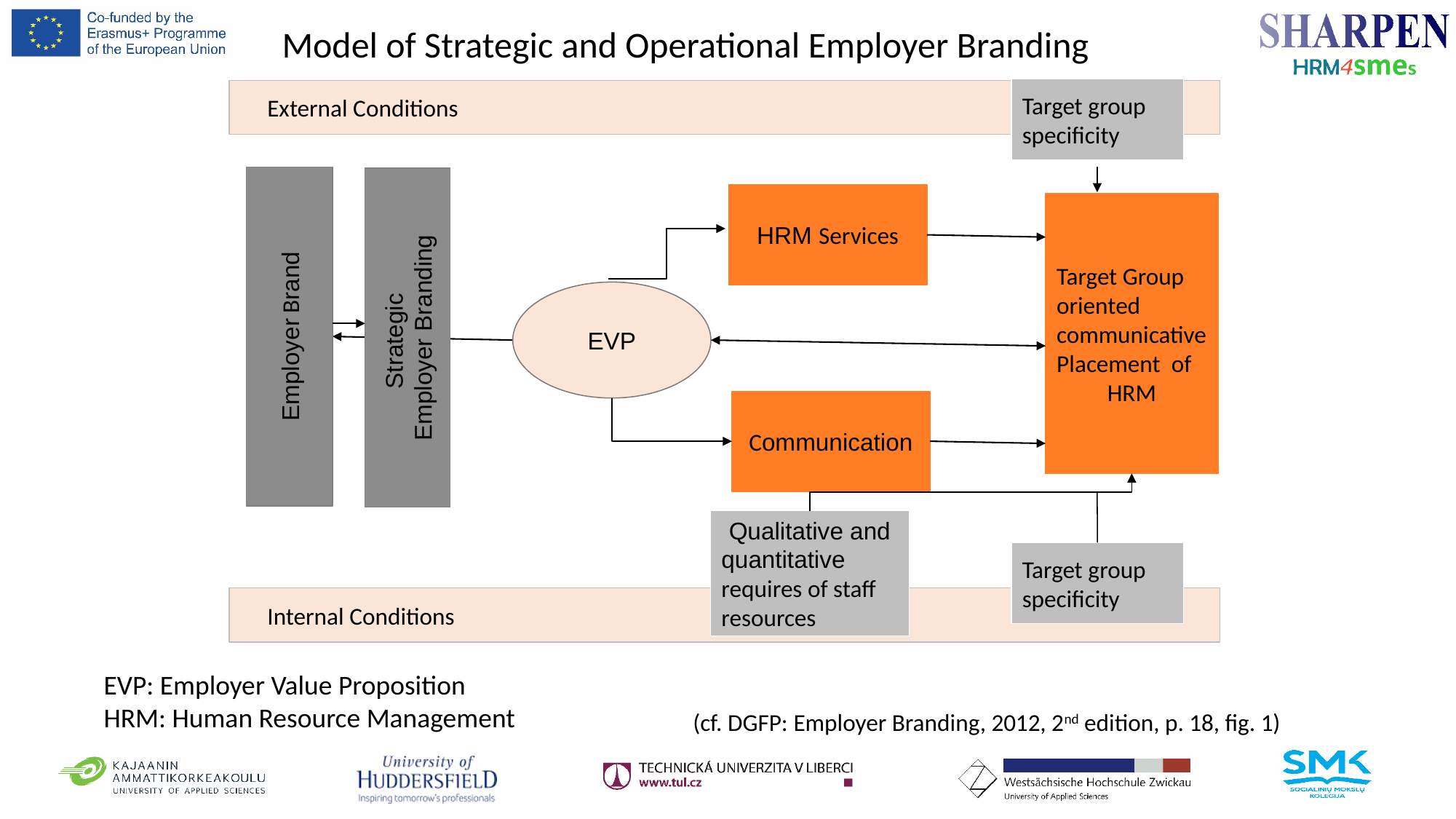

# Model of Strategic and Operational Employer Branding
Target group
specificity
     External Conditions
Employer Brand
Strategic
Employer Branding
HRM Services
Target Group
oriented
communicative
Placement  of
HRM
EVP
Communication

Qualitative and
quantitative
requires of staff
resources

Target group
specificity
     Internal Conditions
EVP: Employer Value Proposition
HRM: Human Resource Management
(cf. DGFP: Employer Branding, 2012, 2nd edition, p. 18, fig. 1)